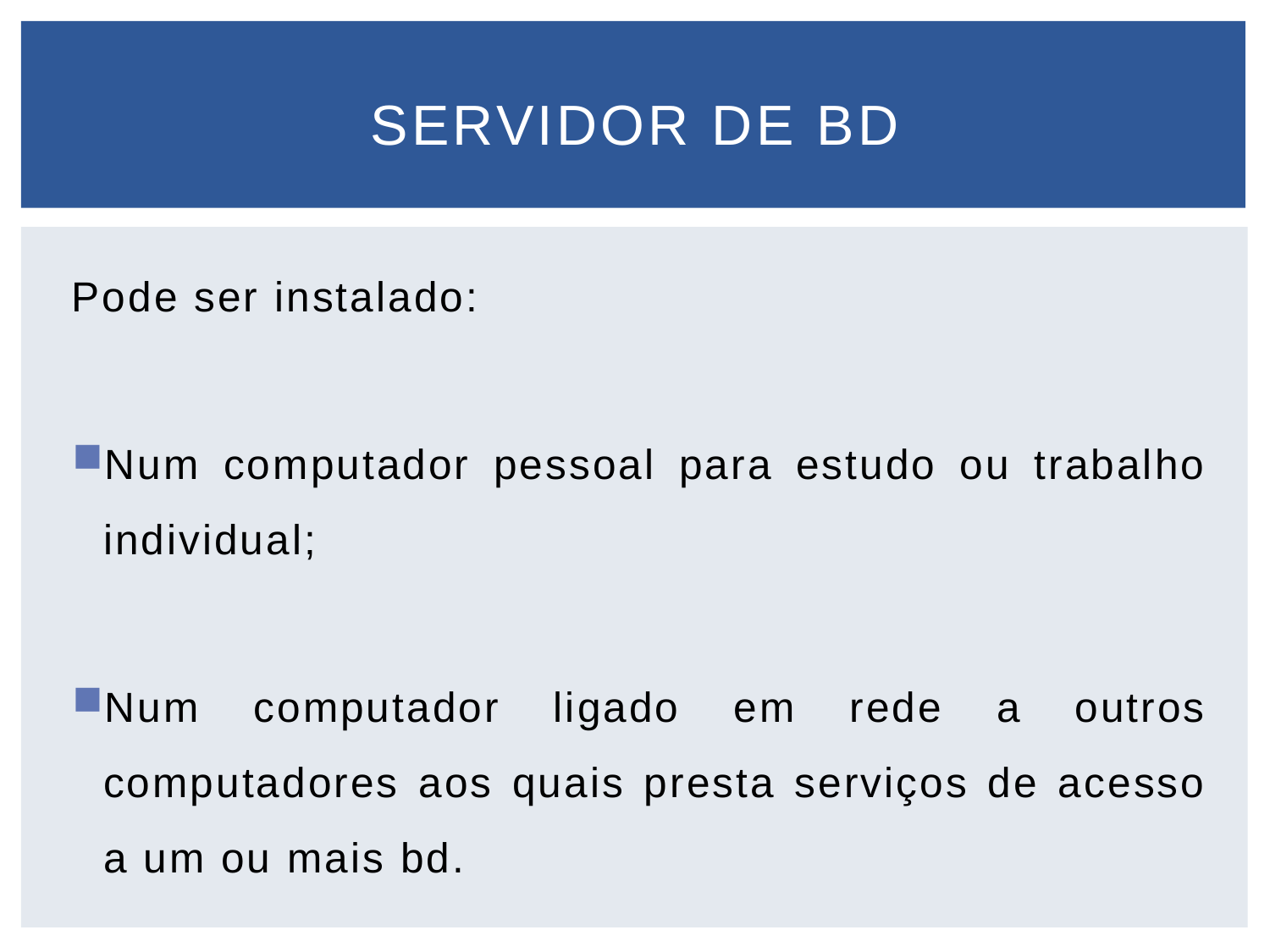

# Servidor de bd
Pode ser instalado:

Num computador pessoal para estudo ou trabalho individual;

Num computador ligado em rede a outros computadores aos quais presta serviços de acesso a um ou mais bd.